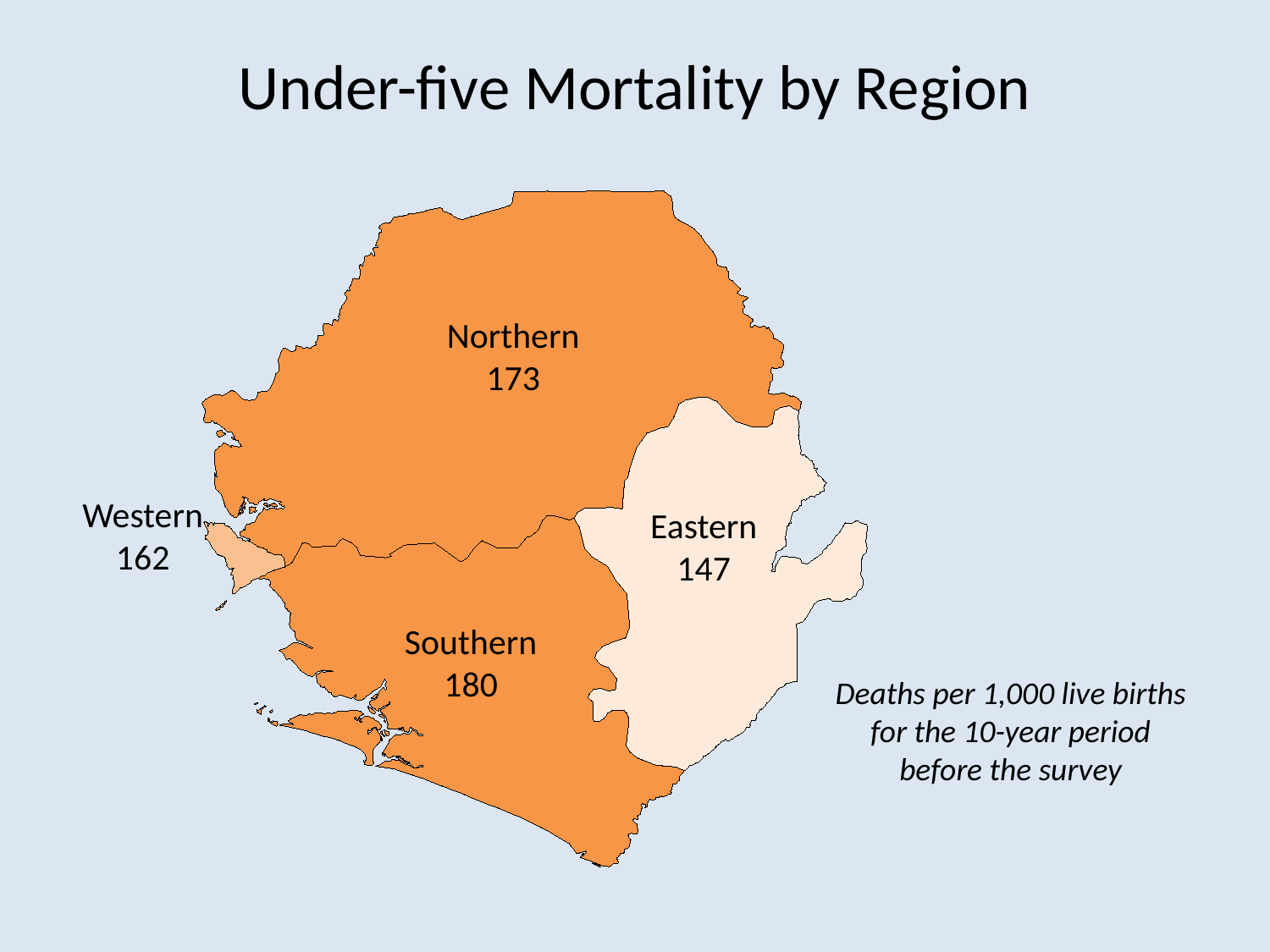

# Under-five Mortality by Region

Northern
173
Western
162
Eastern
147
Southern
180
Deaths per 1,000 live births for the 10-year period before the survey